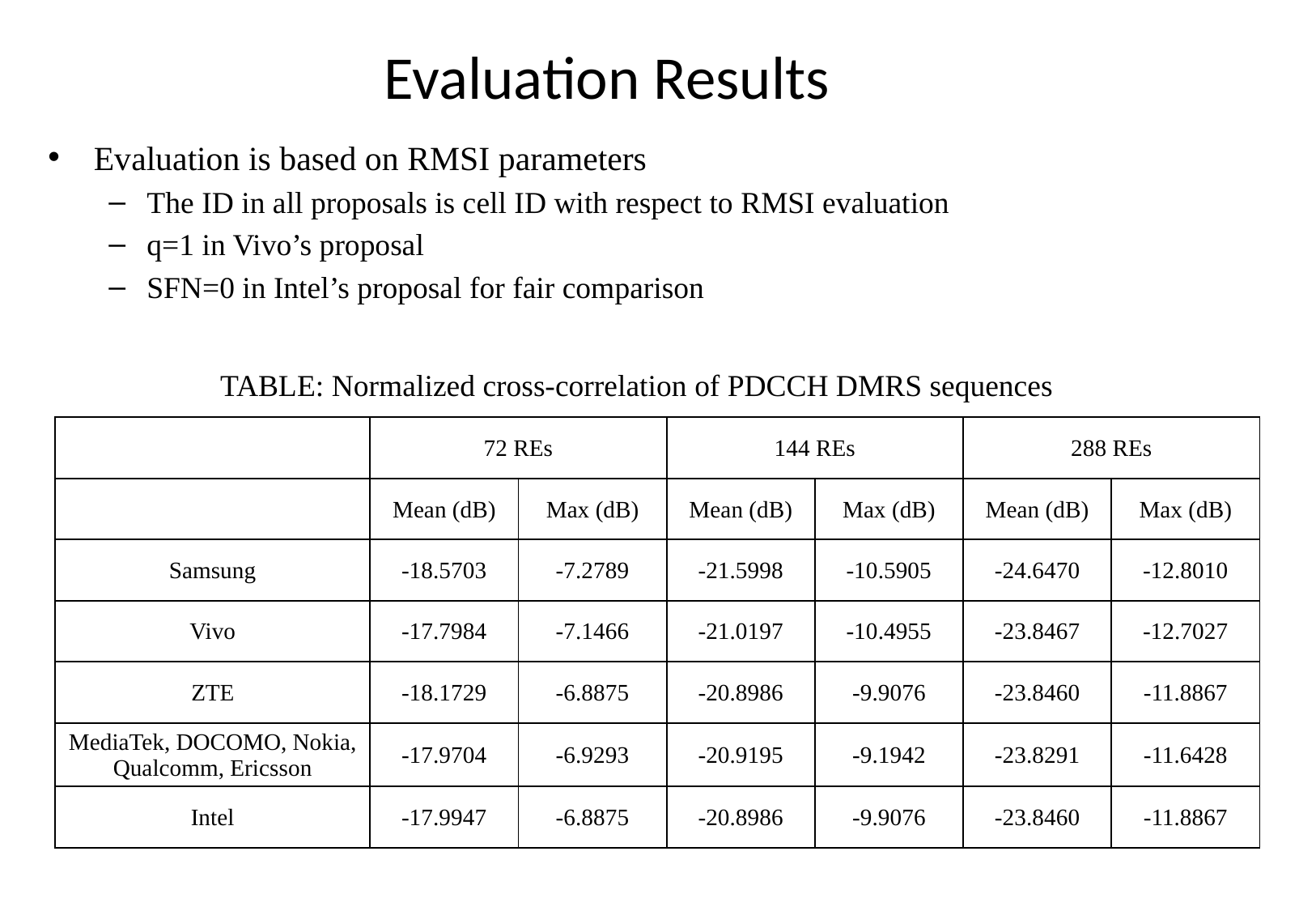

# Evaluation Results
Evaluation is based on RMSI parameters
The ID in all proposals is cell ID with respect to RMSI evaluation
q=1 in Vivo’s proposal
SFN=0 in Intel’s proposal for fair comparison

TABLE: Normalized cross-correlation of PDCCH DMRS sequences
|  | 72 REs |  | 144 REs |  | 288 REs |  |
| --- | --- | --- | --- | --- | --- | --- |
|  | Mean (dB) | Max (dB) | Mean (dB) | Max (dB) | Mean (dB) | Max (dB) |
| Samsung | -18.5703 | -7.2789 | -21.5998 | -10.5905 | -24.6470 | -12.8010 |
| Vivo | -17.7984 | -7.1466 | -21.0197 | -10.4955 | -23.8467 | -12.7027 |
| ZTE | -18.1729 | -6.8875 | -20.8986 | -9.9076 | -23.8460 | -11.8867 |
| MediaTek, DOCOMO, Nokia, Qualcomm, Ericsson | -17.9704 | -6.9293 | -20.9195 | -9.1942 | -23.8291 | -11.6428 |
| Intel | -17.9947 | -6.8875 | -20.8986 | -9.9076 | -23.8460 | -11.8867 |